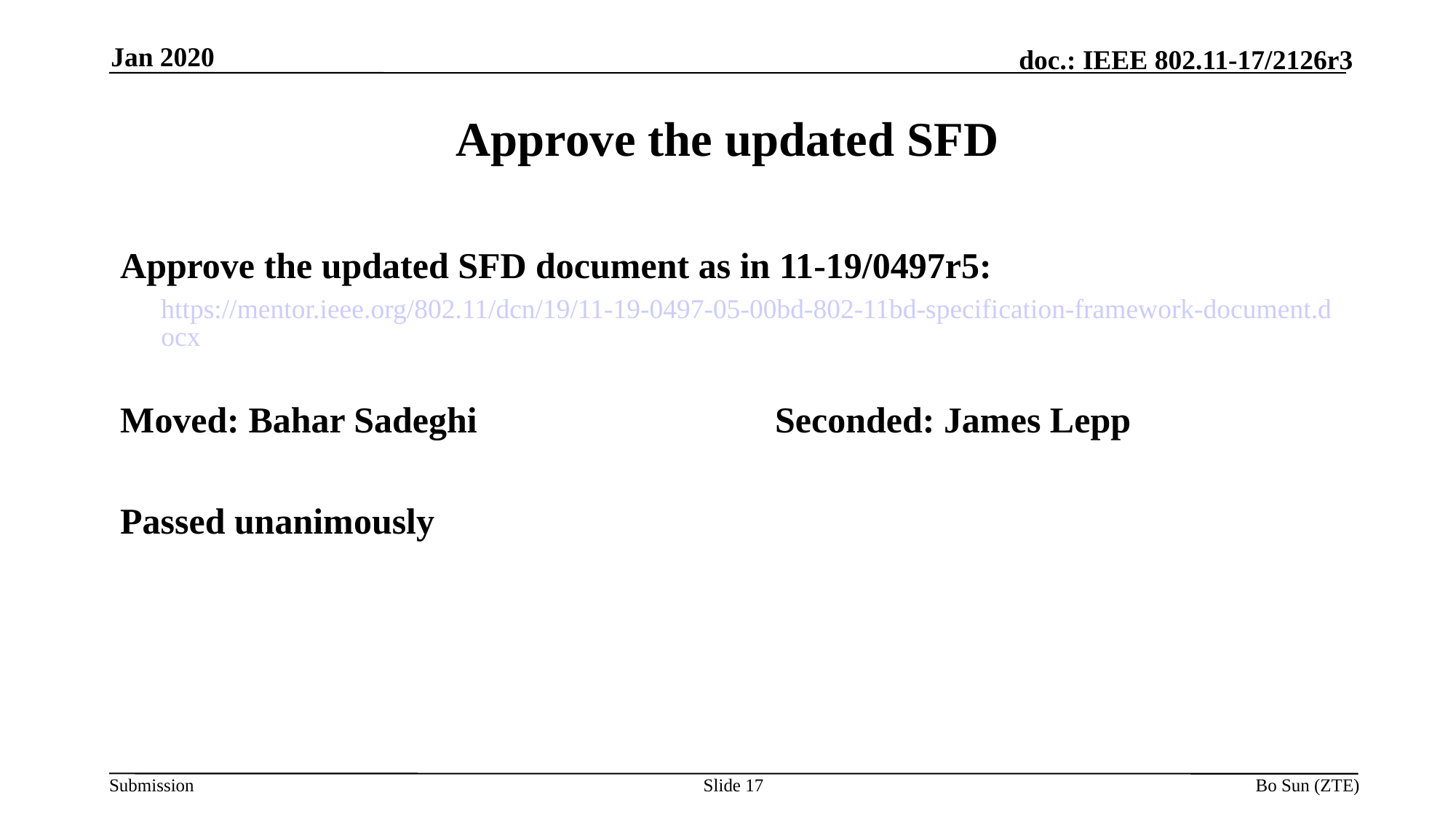

Jan 2020
# Approve the updated SFD
Approve the updated SFD document as in 11-19/0497r5:
https://mentor.ieee.org/802.11/dcn/19/11-19-0497-05-00bd-802-11bd-specification-framework-document.docx

Moved: Bahar Sadeghi			Seconded: James Lepp

Passed unanimously

Slide 17
Bo Sun (ZTE)